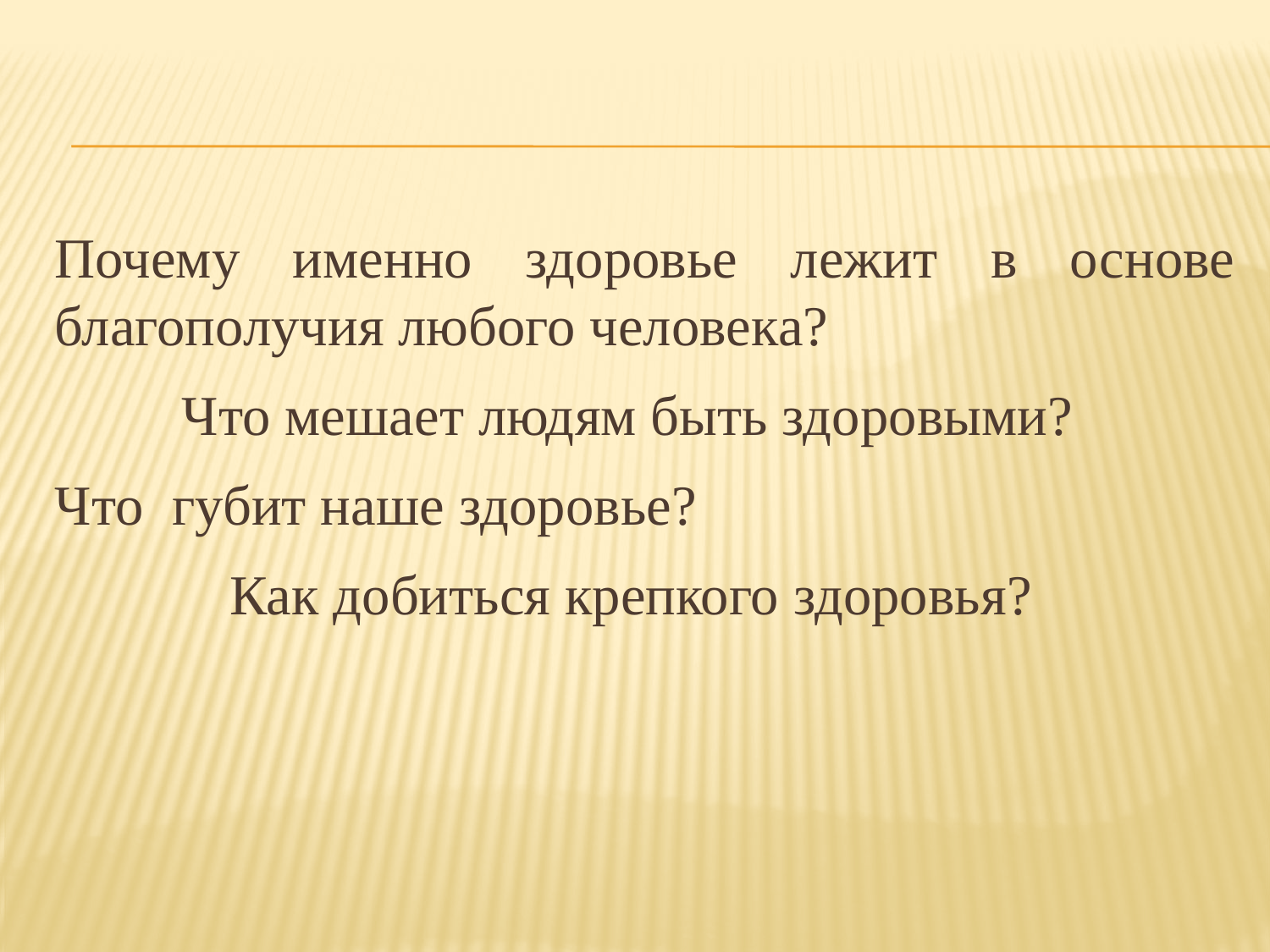

Почему именно здоровье лежит в основе благополучия любого человека?
	Что мешает людям быть здоровыми?
Что  губит наше здоровье?
	Как добиться крепкого здоровья?